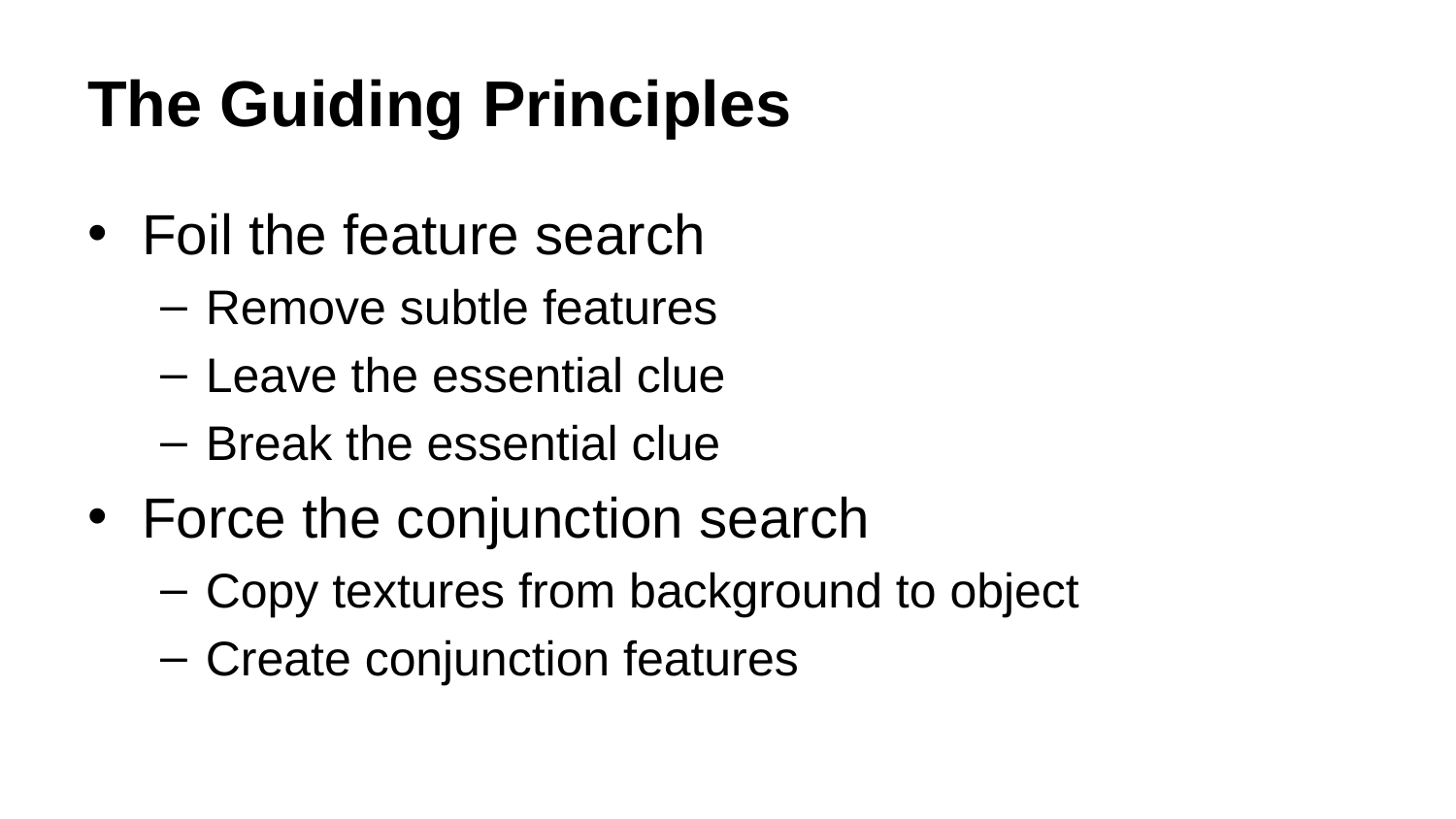

# The Guiding Principles
Foil the feature search
Remove subtle features
Leave the essential clue
Break the essential clue
Force the conjunction search
Copy textures from background to object
Create conjunction features